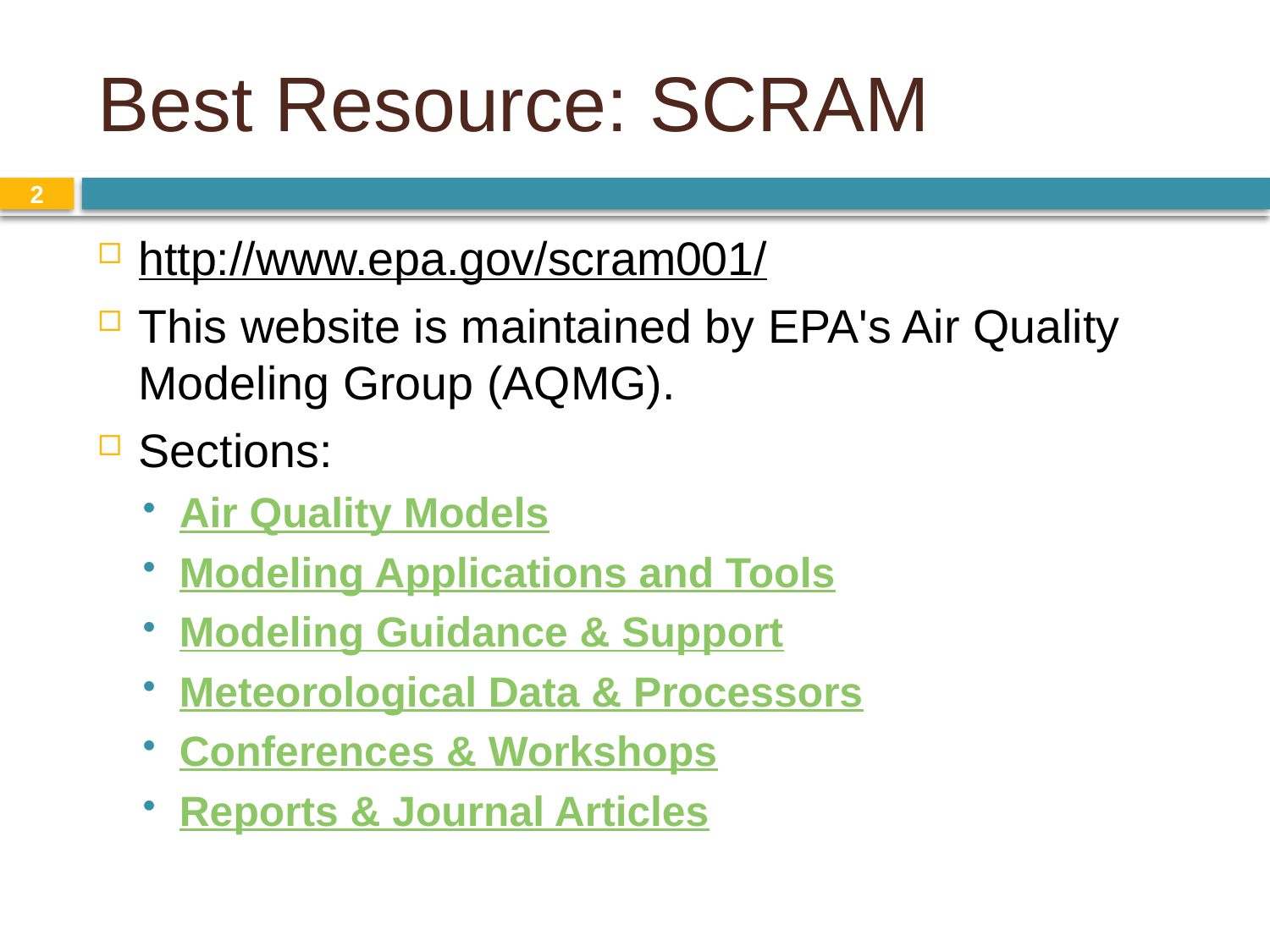

# Best Resource: SCRAM
2
http://www.epa.gov/scram001/
This website is maintained by EPA's Air Quality Modeling Group (AQMG).
Sections:
Air Quality Models
Modeling Applications and Tools
Modeling Guidance & Support
Meteorological Data & Processors
Conferences & Workshops
Reports & Journal Articles